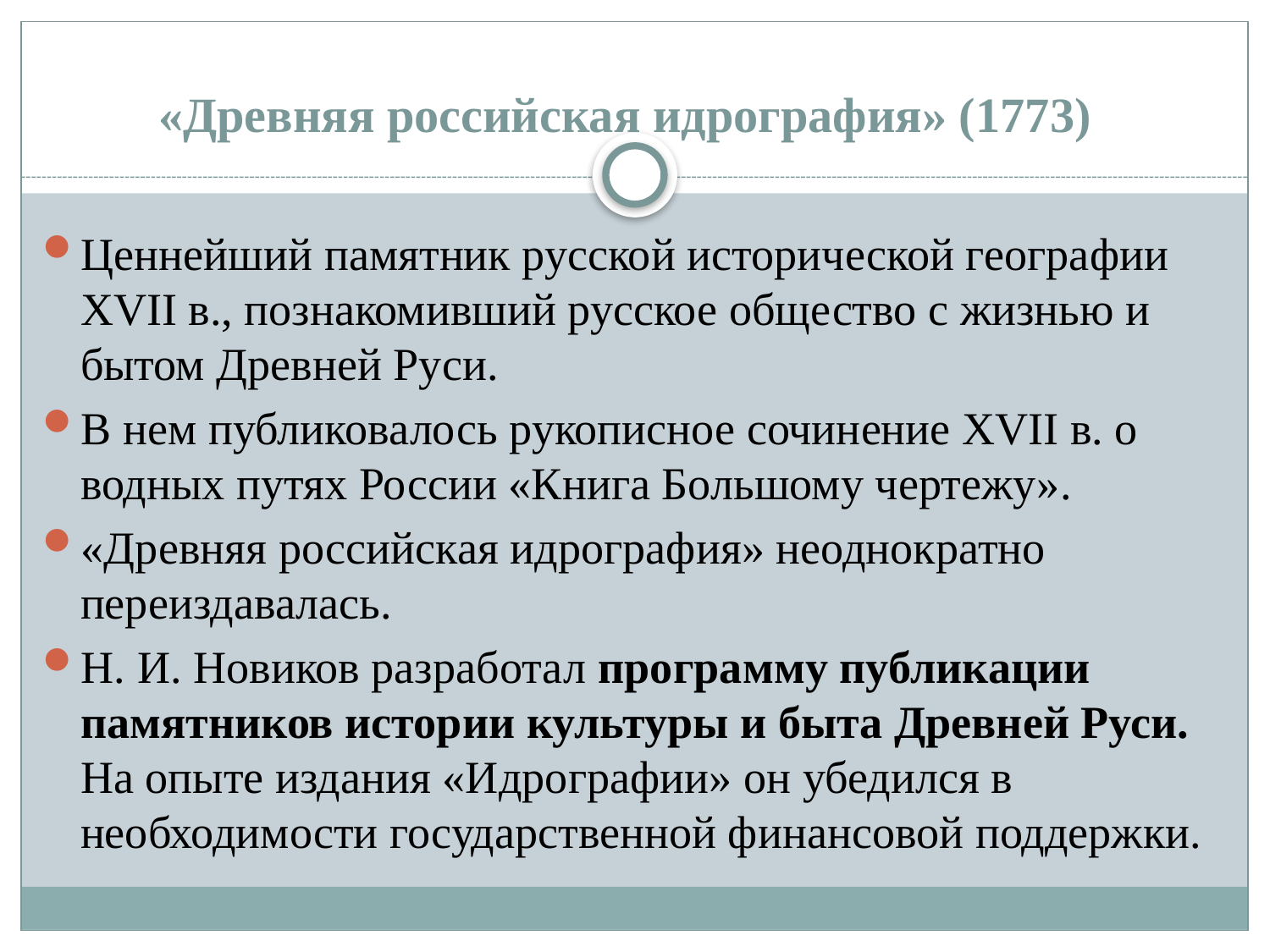

# «Древняя российская идрография» (1773)
Ценнейший памятник русской исторической географии XVII в., познакомивший русское общество с жизнью и бытом Древней Руси.
В нем публиковалось рукописное сочинение XVII в. о водных путях России «Книга Большому чертежу».
«Древняя российская идрография» неоднократно переиздавалась.
Н. И. Новиков разработал программу публикации памятников истории культуры и быта Древней Руси. На опыте издания «Идрографии» он убедился в необходимости государственной финансовой поддержки.